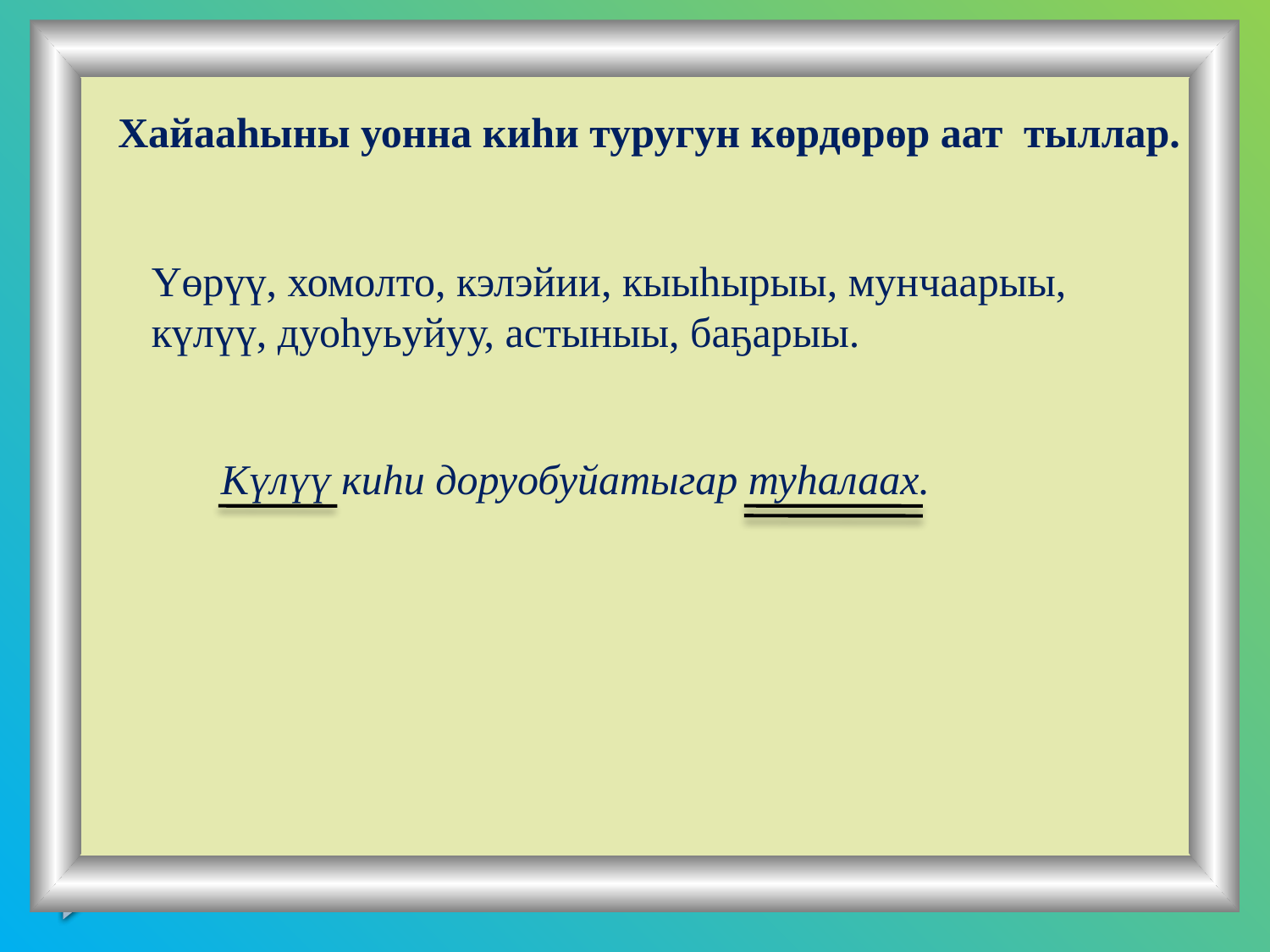

Хайааһыны уонна киһи туругун көрдөрөр аат  тыллар.
Үөрүү, хомолто, кэлэйии, кыыһырыы, мунчаарыы, күлүү, дуоһуьуйуу, астыныы, баҕарыы.
Күлүү киһи доруобуйатыгар туһалаах.